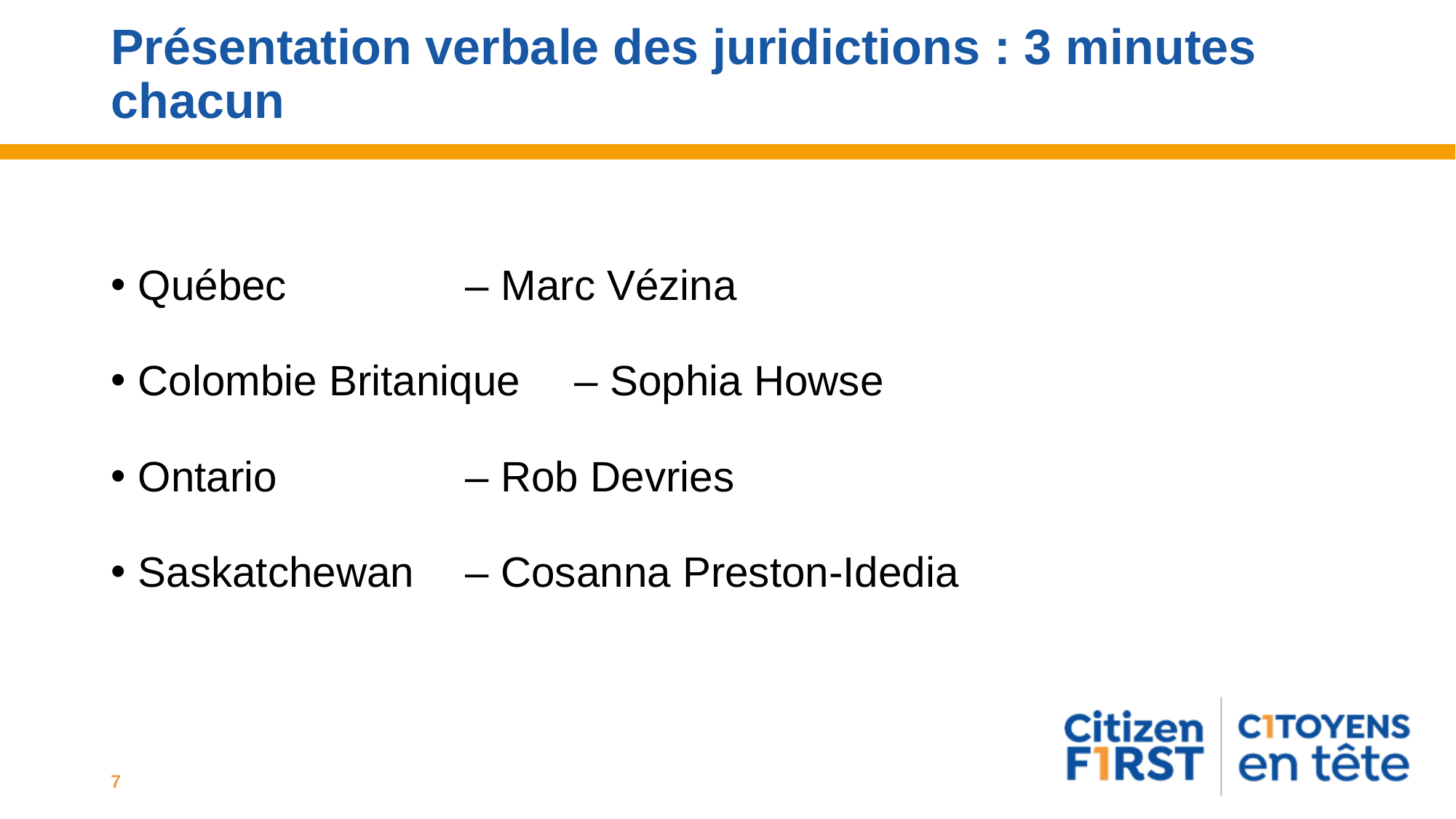

# Présentation verbale des juridictions : 3 minutes chacun
Québec 		– Marc Vézina

Colombie Britanique 	– Sophia Howse

Ontario 		– Rob Devries

Saskatchewan 	– Cosanna Preston-Idedia
7